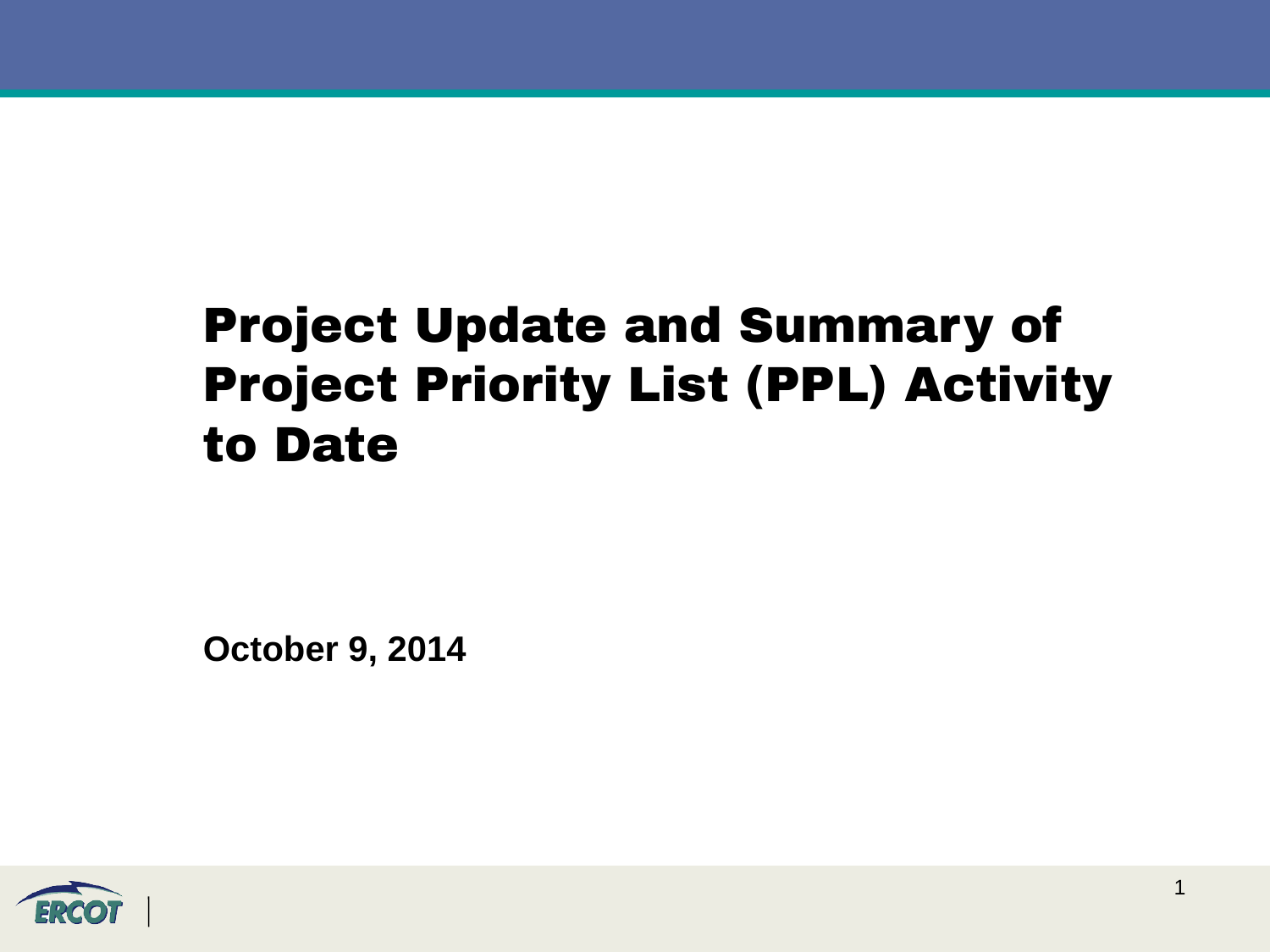

Project Update and Summary of Project Priority List (PPL) Activity to Date

October 9, 2014